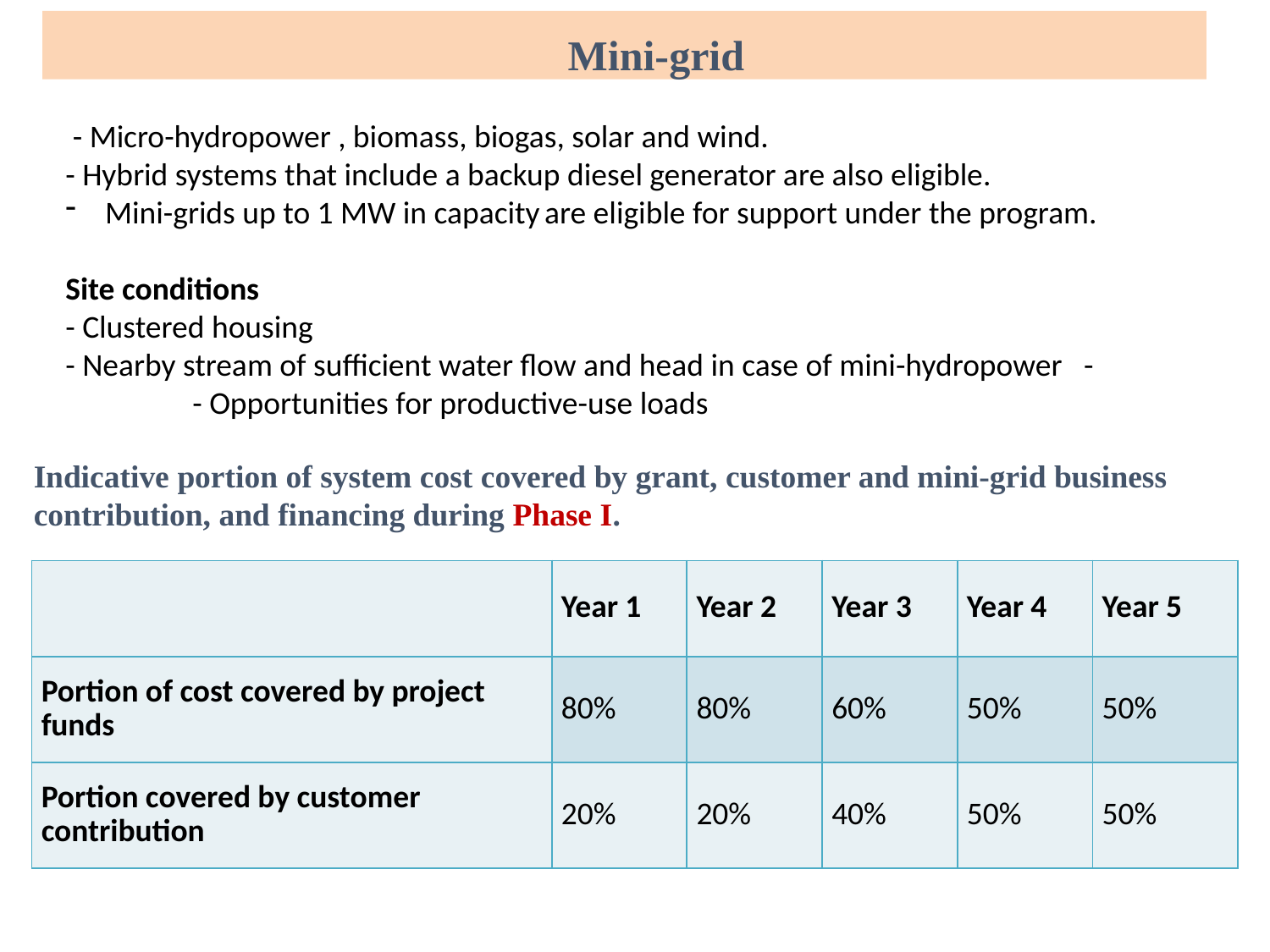

Mini-grid
 - Micro-hydropower , biomass, biogas, solar and wind.
- Hybrid systems that include a backup diesel generator are also eligible.
Mini-grids up to 1 MW in capacity are eligible for support under the program.

Site conditions
- Clustered housing
- Nearby stream of sufficient water flow and head in case of mini-hydropower   - 	- Opportunities for productive-use loads
Indicative portion of system cost covered by grant, customer and mini-grid business contribution, and financing during Phase I.
|  | Year 1 | Year 2 | Year 3 | Year 4 | Year 5 |
| --- | --- | --- | --- | --- | --- |
| Portion of cost covered by project funds | 80% | 80% | 60% | 50% | 50% |
| Portion covered by customer contribution | 20% | 20% | 40% | 50% | 50% |